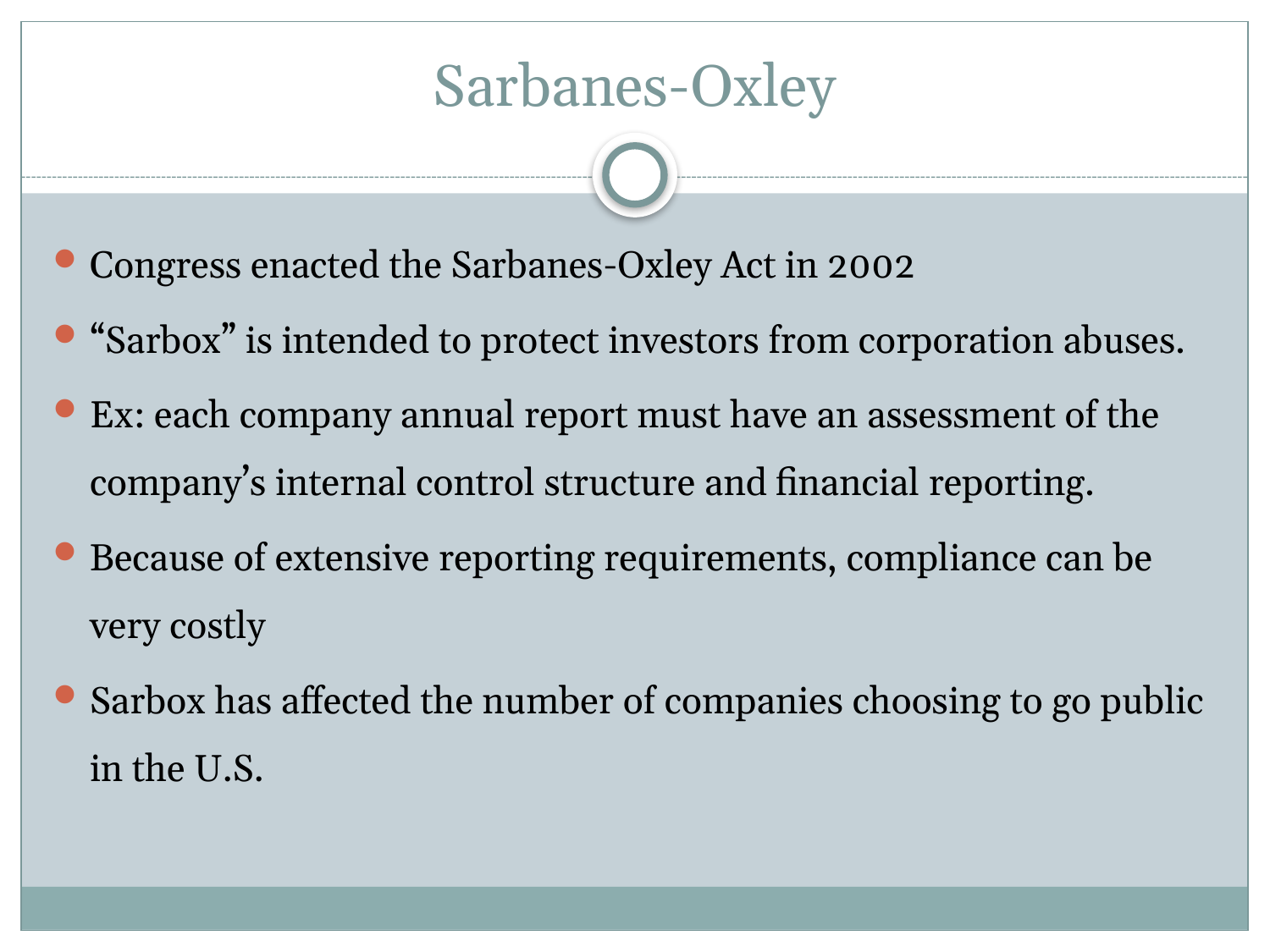

# Sarbanes-Oxley
Congress enacted the Sarbanes-Oxley Act in 2002
“Sarbox” is intended to protect investors from corporation abuses.
Ex: each company annual report must have an assessment of the company’s internal control structure and financial reporting.
Because of extensive reporting requirements, compliance can be very costly
Sarbox has affected the number of companies choosing to go public in the U.S.